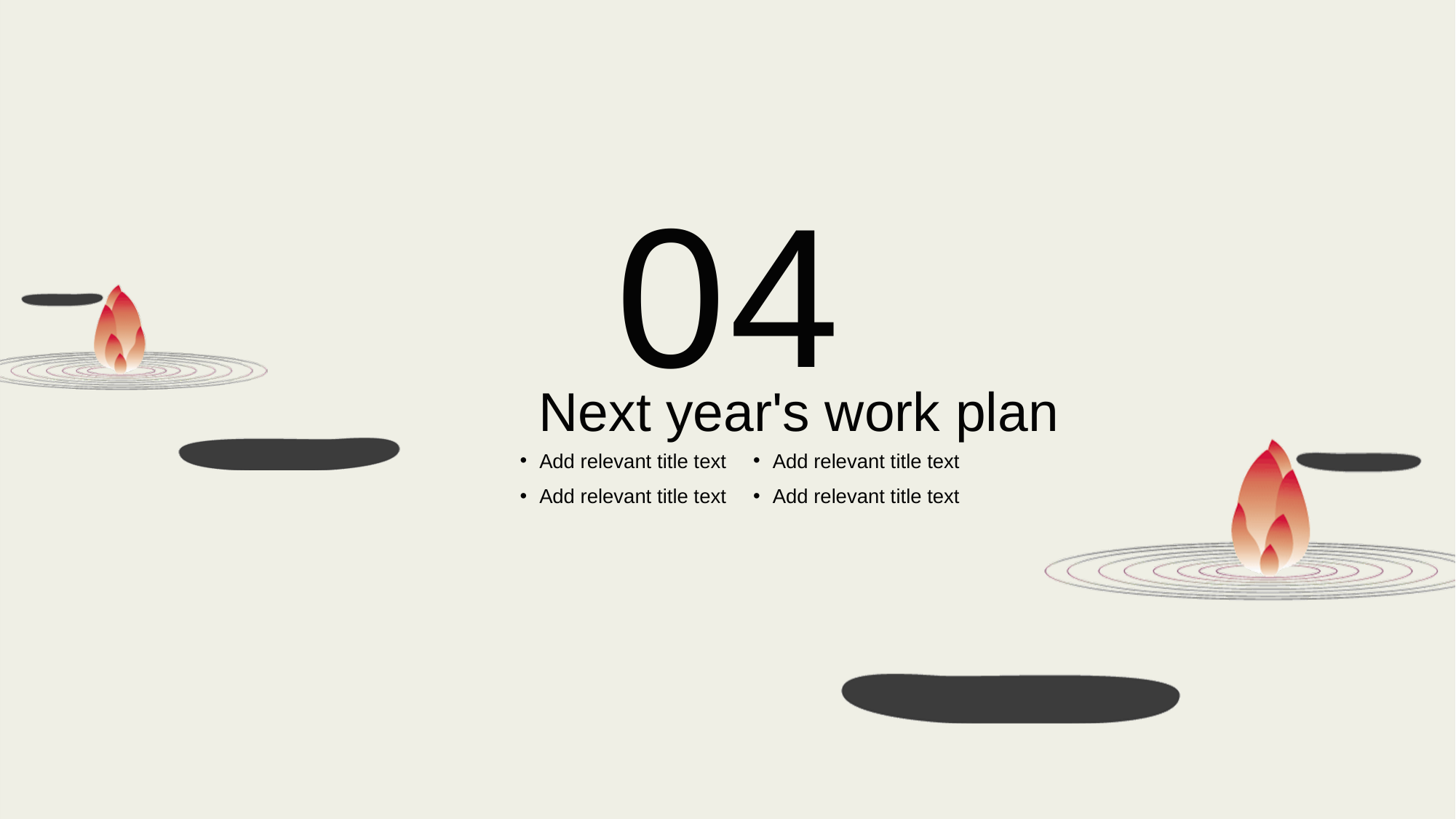

04
Next year's work plan
Add relevant title text
Add relevant title text
Add relevant title text
Add relevant title text